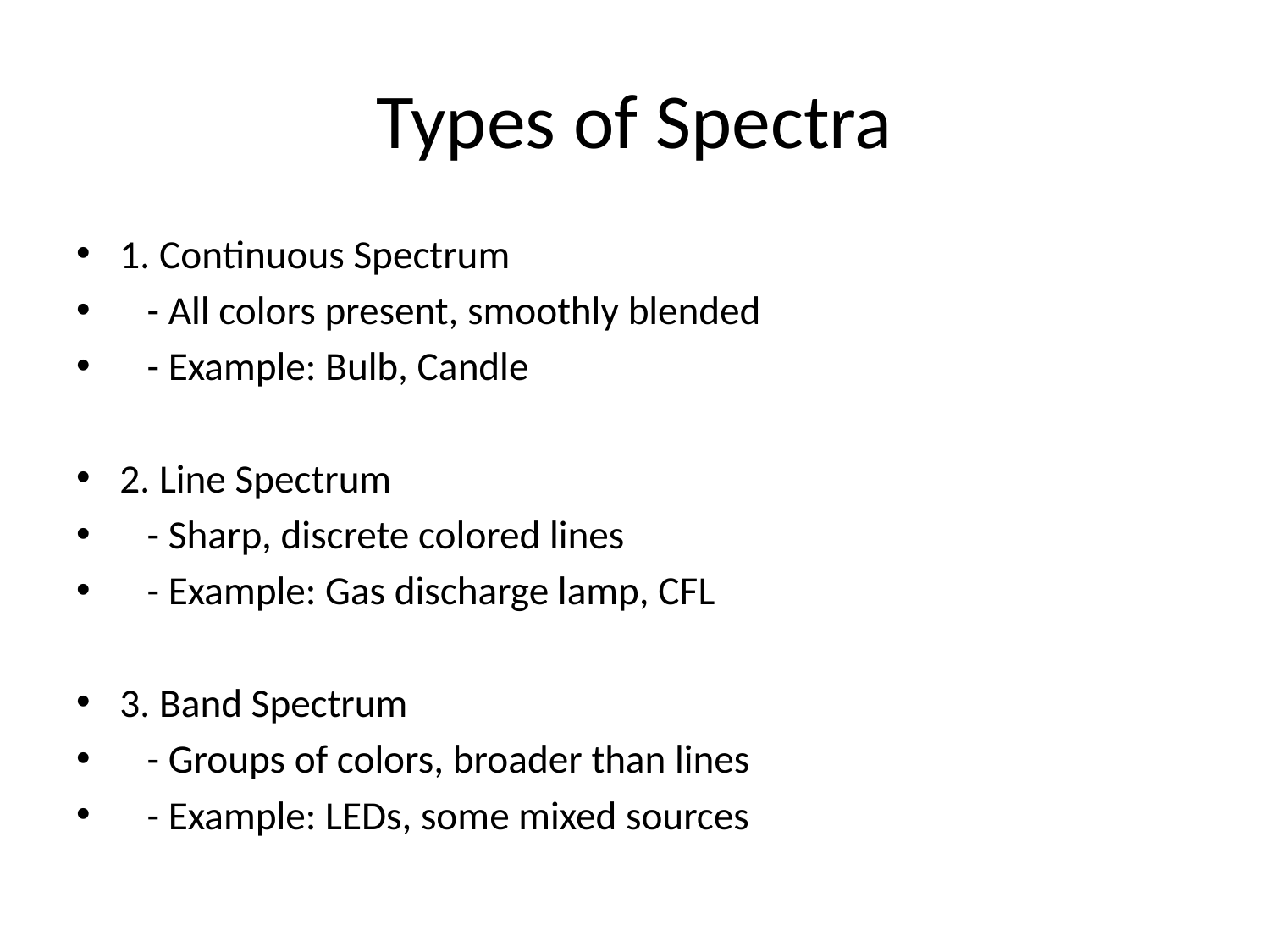

# Types of Spectra
1. Continuous Spectrum
   - All colors present, smoothly blended
   - Example: Bulb, Candle

2. Line Spectrum
   - Sharp, discrete colored lines
   - Example: Gas discharge lamp, CFL

3. Band Spectrum
   - Groups of colors, broader than lines
   - Example: LEDs, some mixed sources